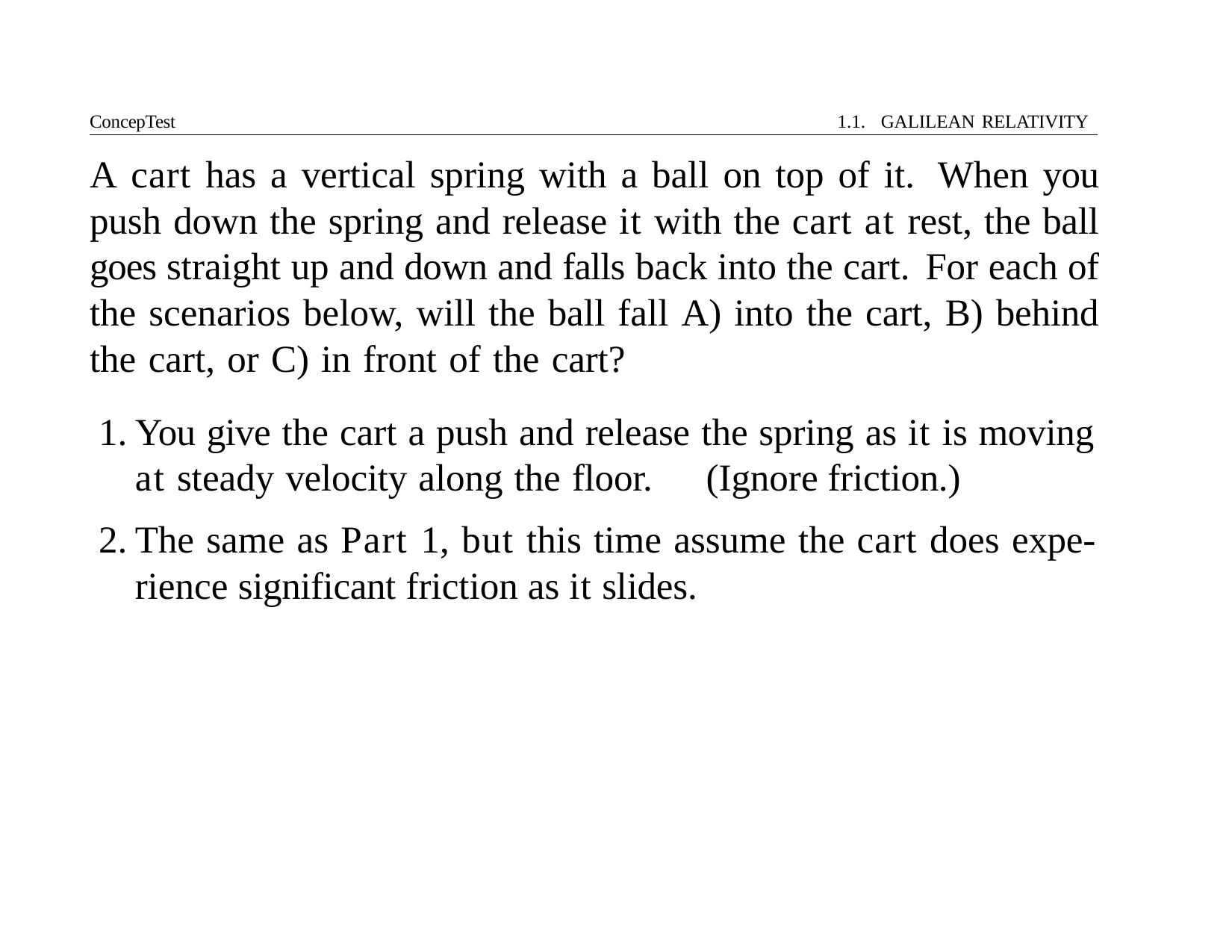

ConcepTest	1.1.  GALILEAN RELATIVITY

A cart has a vertical spring with a ball on top of it.  When you push down the spring and release it with the cart at rest, the ball goes straight up and down and falls back into the cart. For each of the scenarios below, will the ball fall A) into the cart, B) behind the cart, or C) in front of the cart?
You give the cart a push and release the spring as it is moving at steady velocity along the floor.	(Ignore friction.)
The same as Part 1, but this time assume the cart does expe- rience significant friction as it slides.